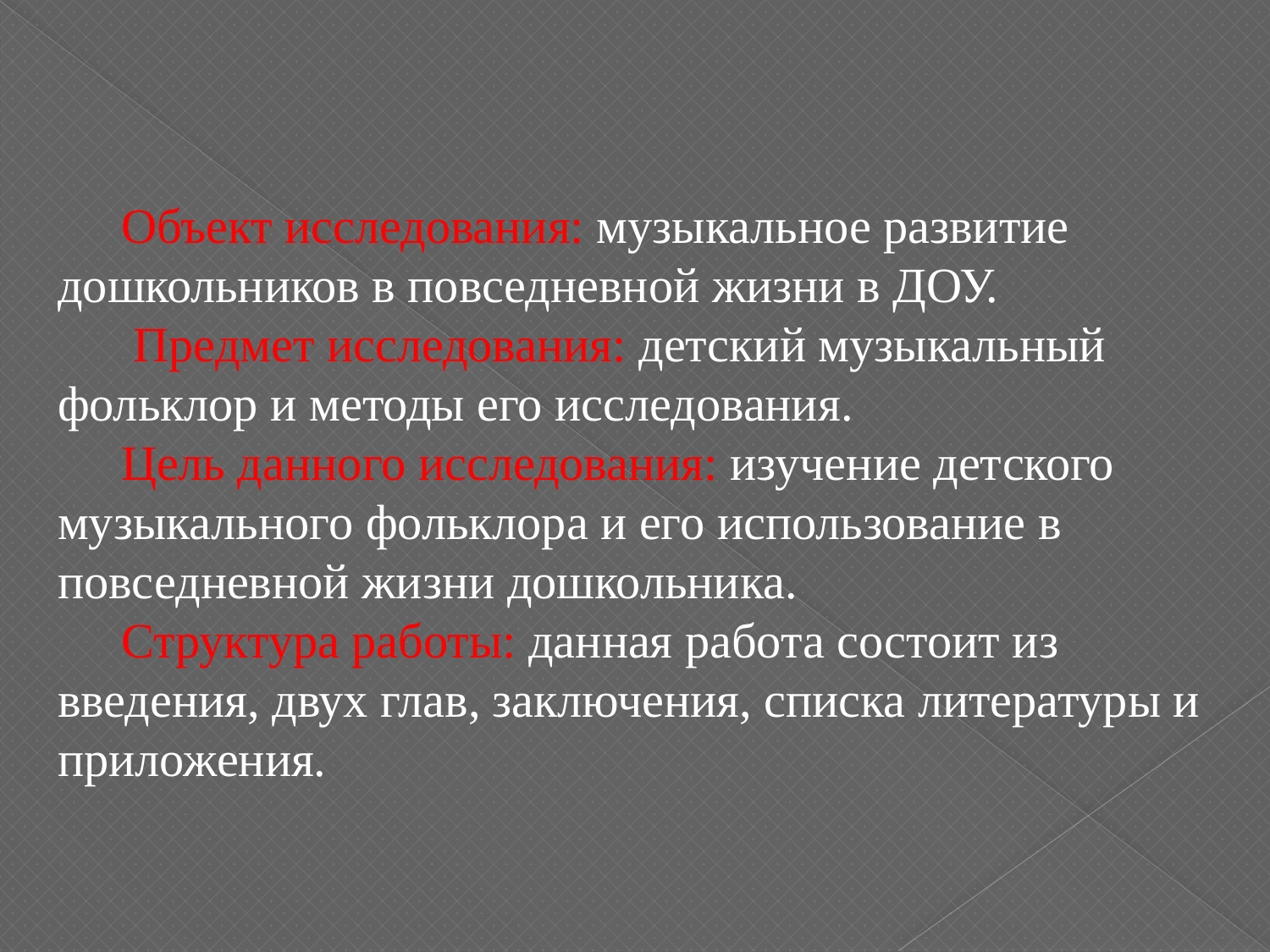

Объект исследования: музыкальное развитие дошкольников в повседневной жизни в ДОУ.
 Предмет исследования: детский музыкальный фольклор и методы его исследования.
Цель данного исследования: изучение детского музыкального фольклора и его использование в повседневной жизни дошкольника.
Структура работы: данная работа состоит из введения, двух глав, заключения, списка литературы и приложения.